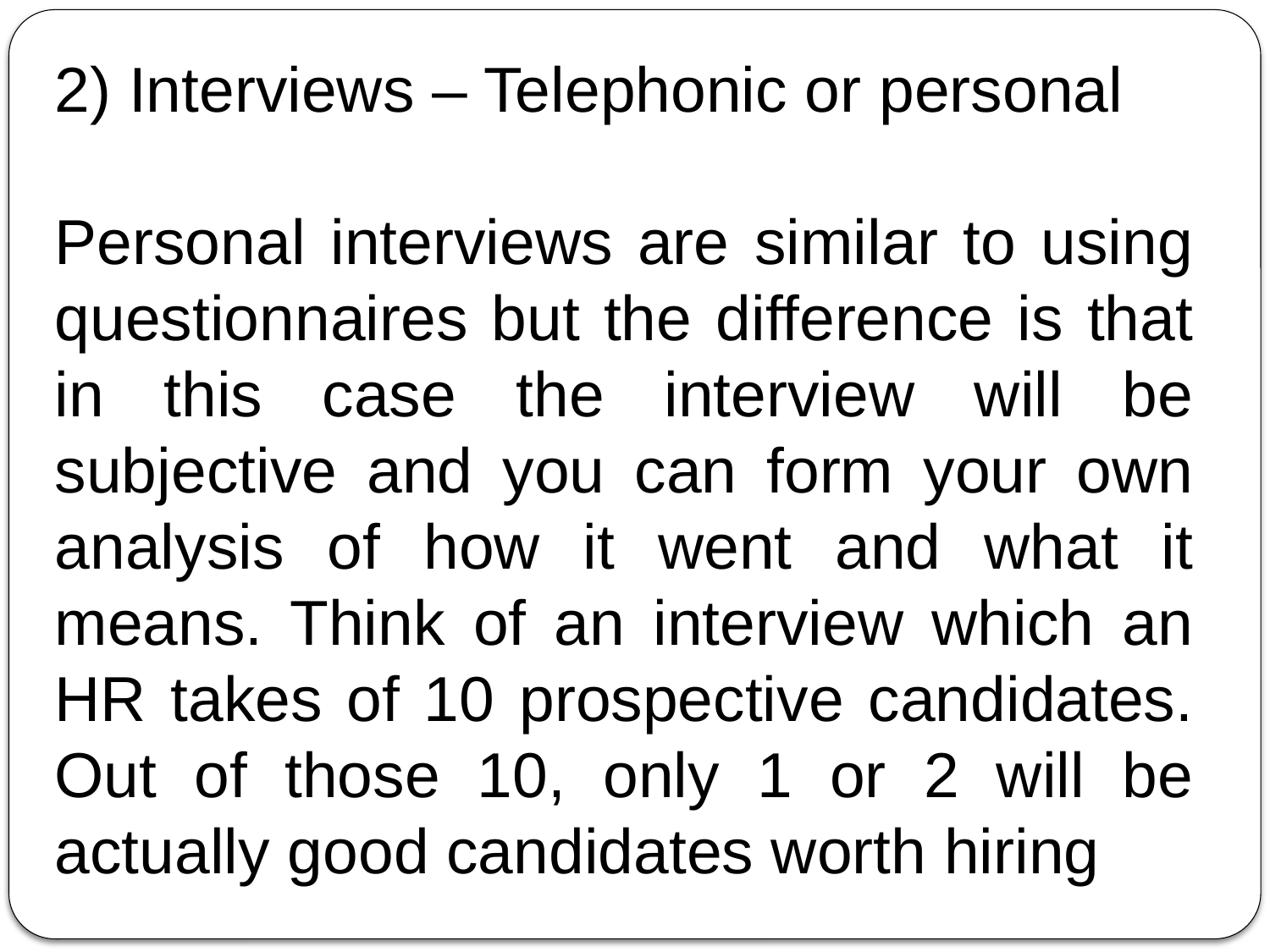

2) Interviews – Telephonic or personal

Personal interviews are similar to using questionnaires but the difference is that in this case the interview will be subjective and you can form your own analysis of how it went and what it means. Think of an interview which an HR takes of 10 prospective candidates. Out of those 10, only 1 or 2 will be actually good candidates worth hiring